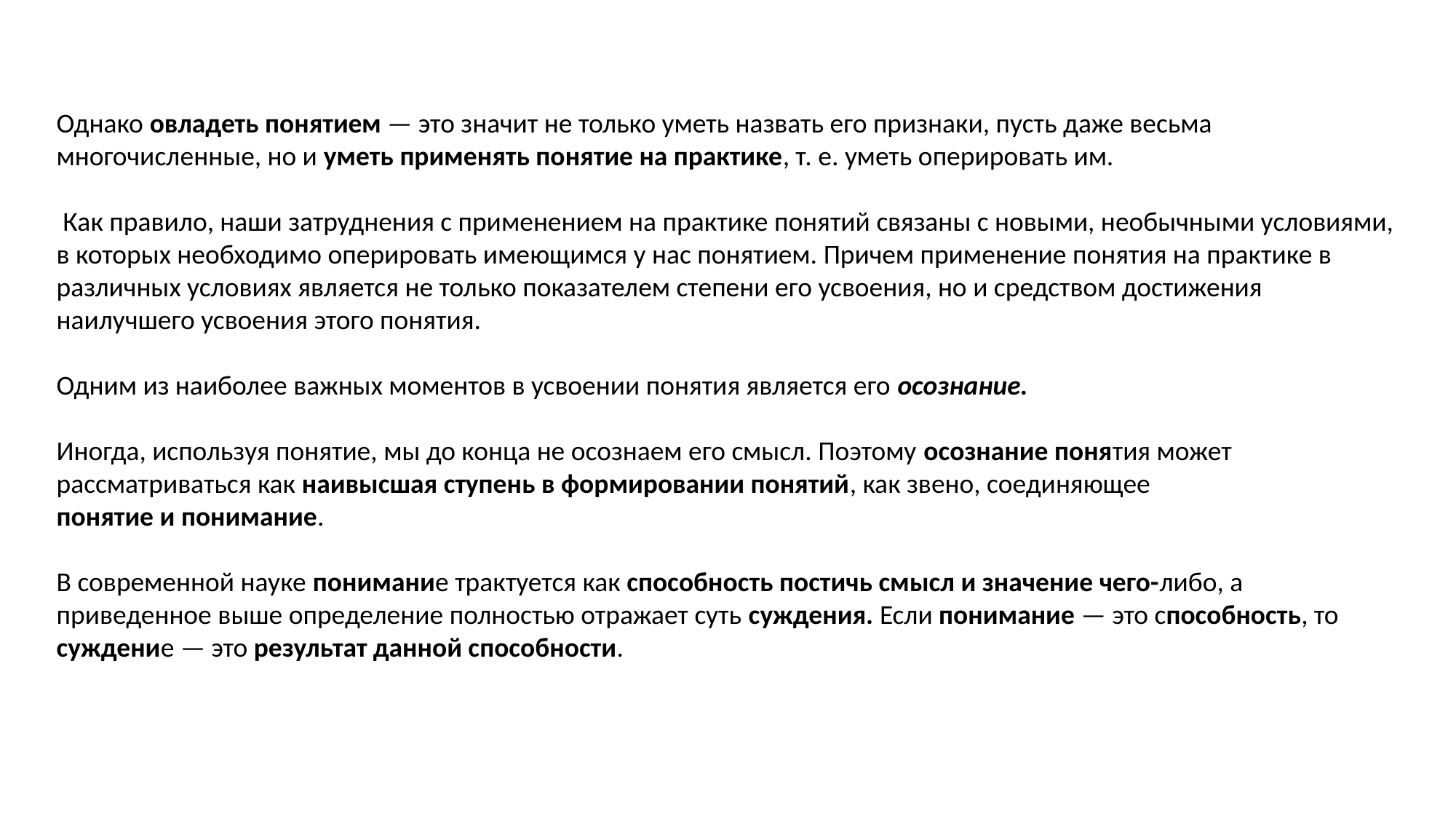

Однако овладеть понятием — это значит не только уметь назвать его признаки, пусть даже весьма многочисленные, но и уметь применять понятие на практике, т. е. уметь оперировать им.

 Как правило, наши затруднения с применением на практике понятий связаны с новыми, необычными условиями, в которых необходимо оперировать имеющимся у нас понятием. Причем применение понятия на практике в различных условиях является не только показателем степени его усвоения, но и средством достижения наилучшего усвоения этого понятия.

Одним из наиболее важных моментов в усвоении понятия является его осознание.

Иногда, используя понятие, мы до конца не осознаем его смысл. Поэтому осознание понятия может рассматриваться как наивысшая ступень в формировании понятий, как звено, соединяющее
понятие и понимание.

В современной науке понимание трактуется как способность постичь смысл и значение чего-либо, а приведенное выше определение полностью отражает суть суждения. Если понимание — это способность, то суждение — это результат данной способности.